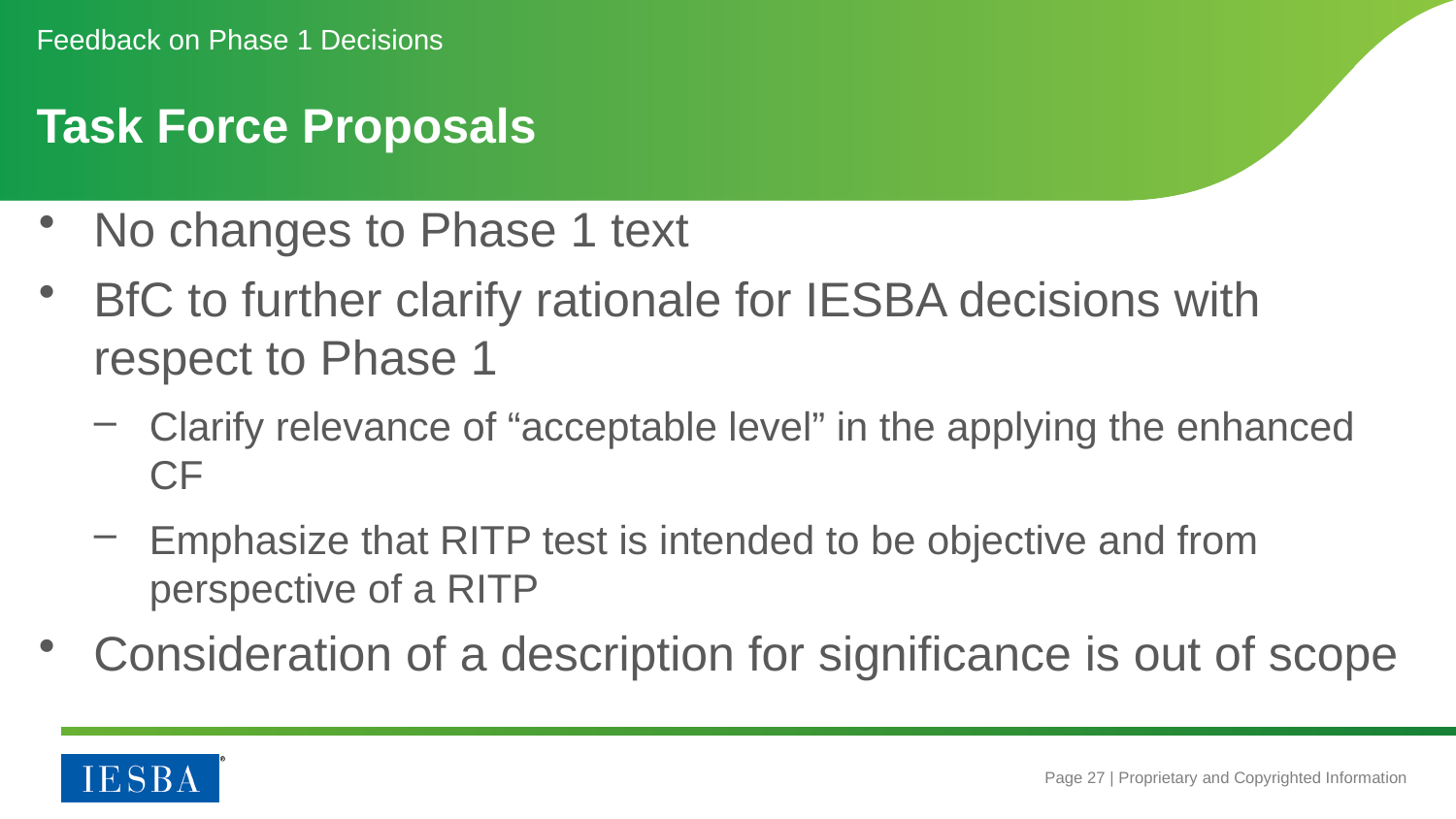

Feedback on Phase 1 Decisions
# Task Force Proposals
No changes to Phase 1 text
BfC to further clarify rationale for IESBA decisions with respect to Phase 1
Clarify relevance of “acceptable level” in the applying the enhanced CF
Emphasize that RITP test is intended to be objective and from perspective of a RITP
Consideration of a description for significance is out of scope